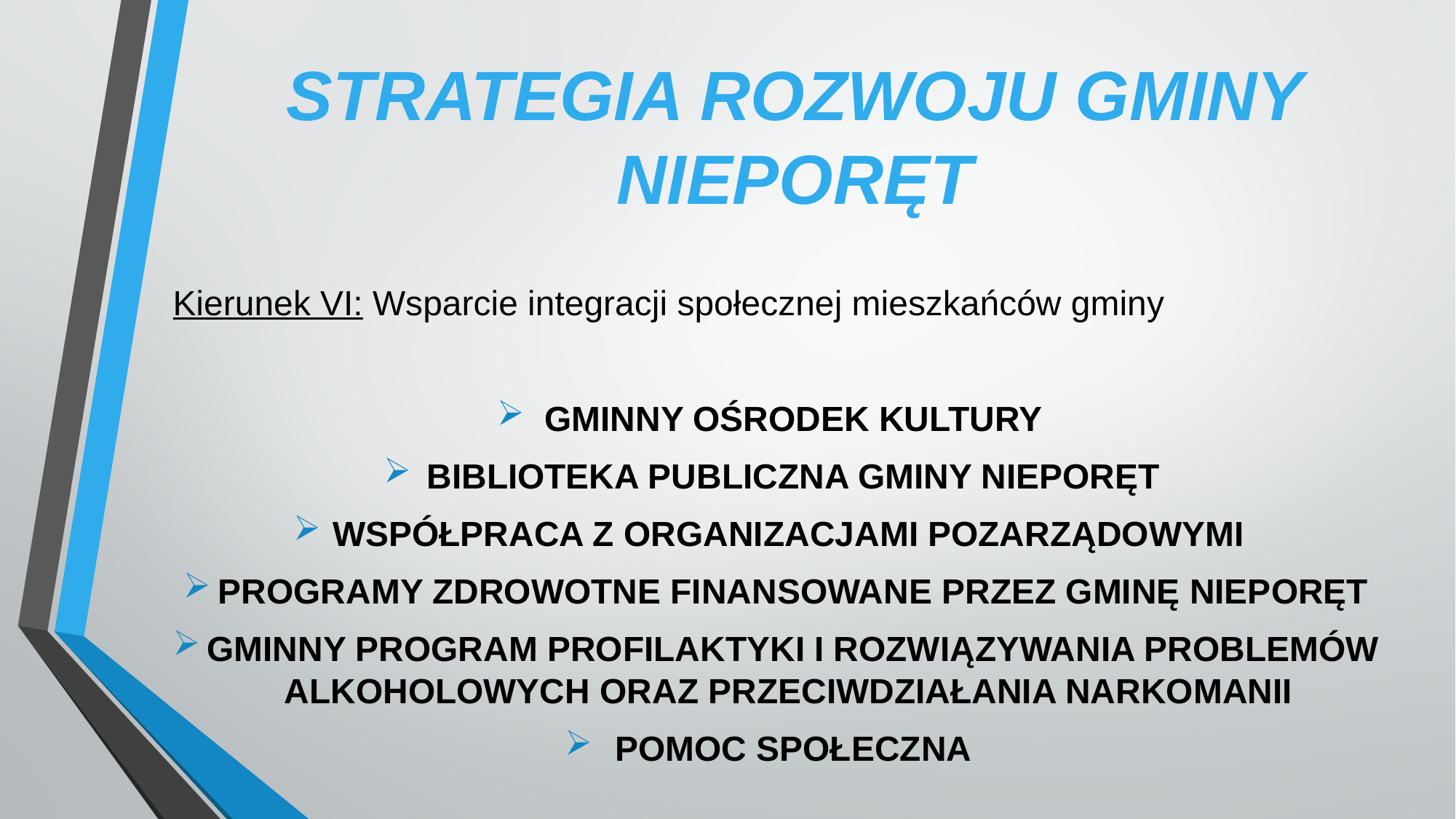

# Strategia rozwoju gminy Nieporęt
Kierunek VI: Wsparcie integracji społecznej mieszkańców gminy

Gminny Ośrodek Kultury
Biblioteka Publiczna Gminy Nieporęt
WSPÓŁPRACA Z ORGANIZACJAMI POZARZĄDOWYMI
Programy zdrowotne finansowane przez Gminę Nieporęt
Gminny program profilaktyki i rozwiązywania problemów alkoholowych oraz przeciwdziałania narkomanii
Pomoc społeczna